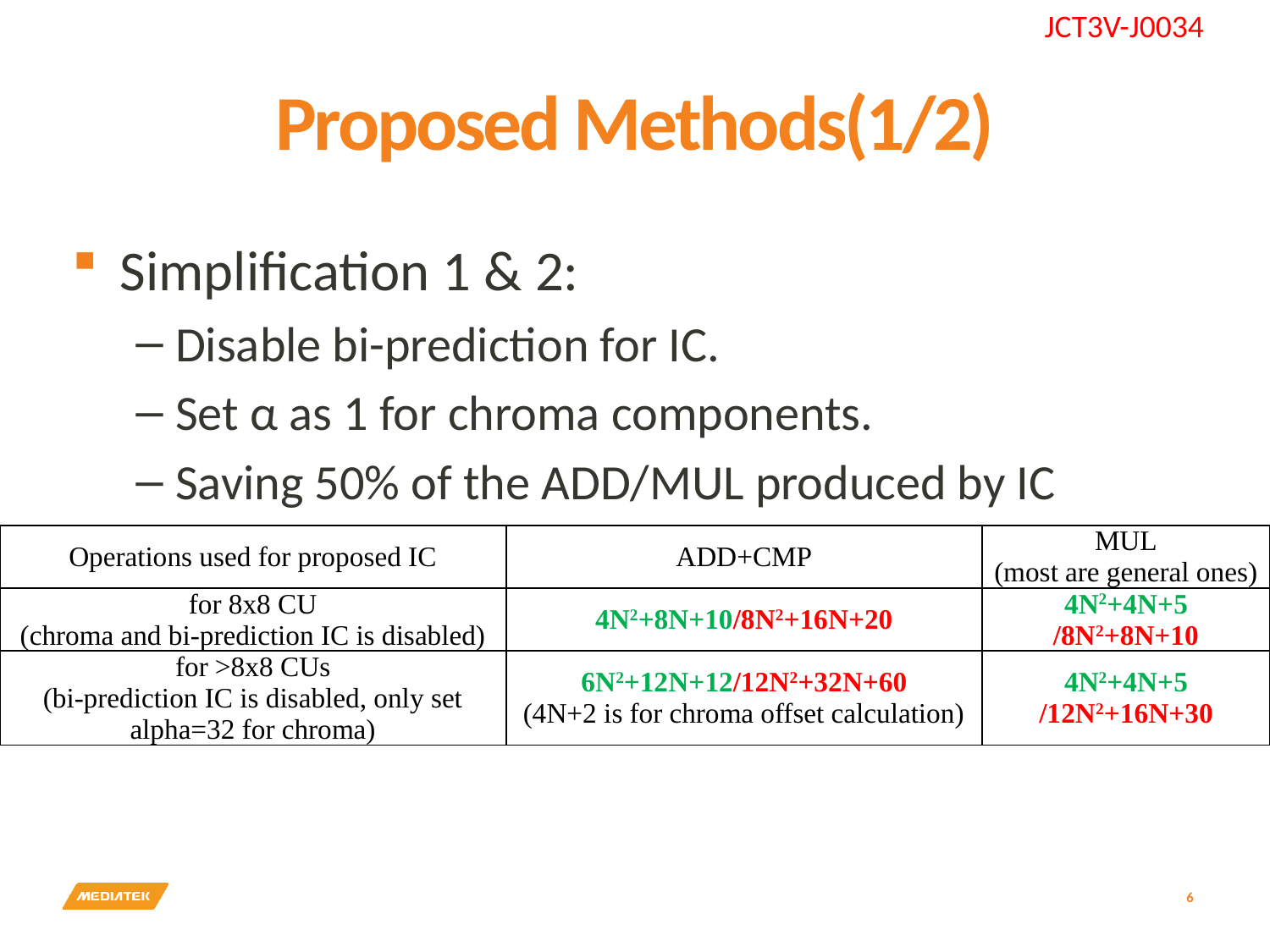

# Proposed Methods(1/2)
Simplification 1 & 2:
Disable bi-prediction for IC.
Set α as 1 for chroma components.
Saving 50% of the ADD/MUL produced by IC

| Operations used for proposed IC | ADD+CMP | MUL (most are general ones) |
| --- | --- | --- |
| for 8x8 CU (chroma and bi-prediction IC is disabled) | 4N2+8N+10/8N2+16N+20 | 4N2+4N+5 /8N2+8N+10 |
| for >8x8 CUs (bi-prediction IC is disabled, only set alpha=32 for chroma) | 6N2+12N+12/12N2+32N+60 (4N+2 is for chroma offset calculation) | 4N2+4N+5 /12N2+16N+30 |
6